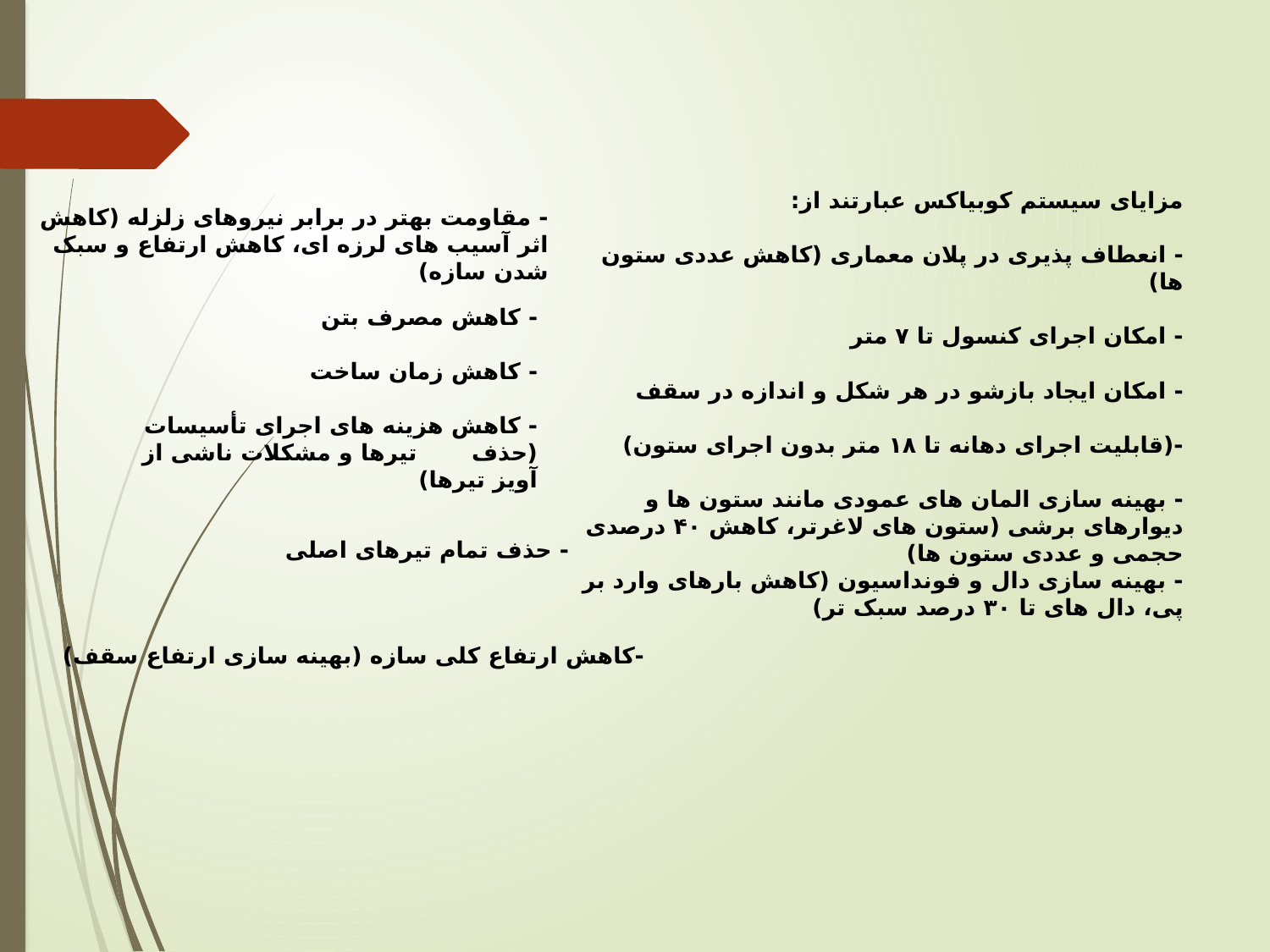

- مقاومت بهتر در برابر نیروهای زلزله (کاهش اثر آسیب های لرزه ای، کاهش ارتفاع و سبک شدن سازه)
مزایای سیستم کوبیاکس عبارتند از:

- انعطاف پذیری در پلان معماری (کاهش عددی ستون ها)

- امکان اجرای کنسول تا ۷ متر

- امکان ایجاد بازشو در هر شکل و اندازه در سقف

-(قابلیت اجرای دهانه تا ۱۸ متر بدون اجرای ستون)

- بهینه سازی المان های عمودی مانند ستون ها و دیوارهای برشی (ستون های لاغرتر، کاهش ۴۰ درصدی حجمی و عددی ستون ها)
- بهینه سازی دال و فونداسیون (کاهش بارهای وارد بر پی، دال های تا ۳۰ درصد سبک تر)

- کاهش مصرف بتن

- کاهش زمان ساخت

- کاهش هزینه های اجرای تأسیسات (حذف       تیرها و مشکلات ناشی از آویز تیرها)

- حذف تمام تیرهای اصلی
-کاهش ارتفاع کلی سازه (بهینه سازی ارتفاع سقف)